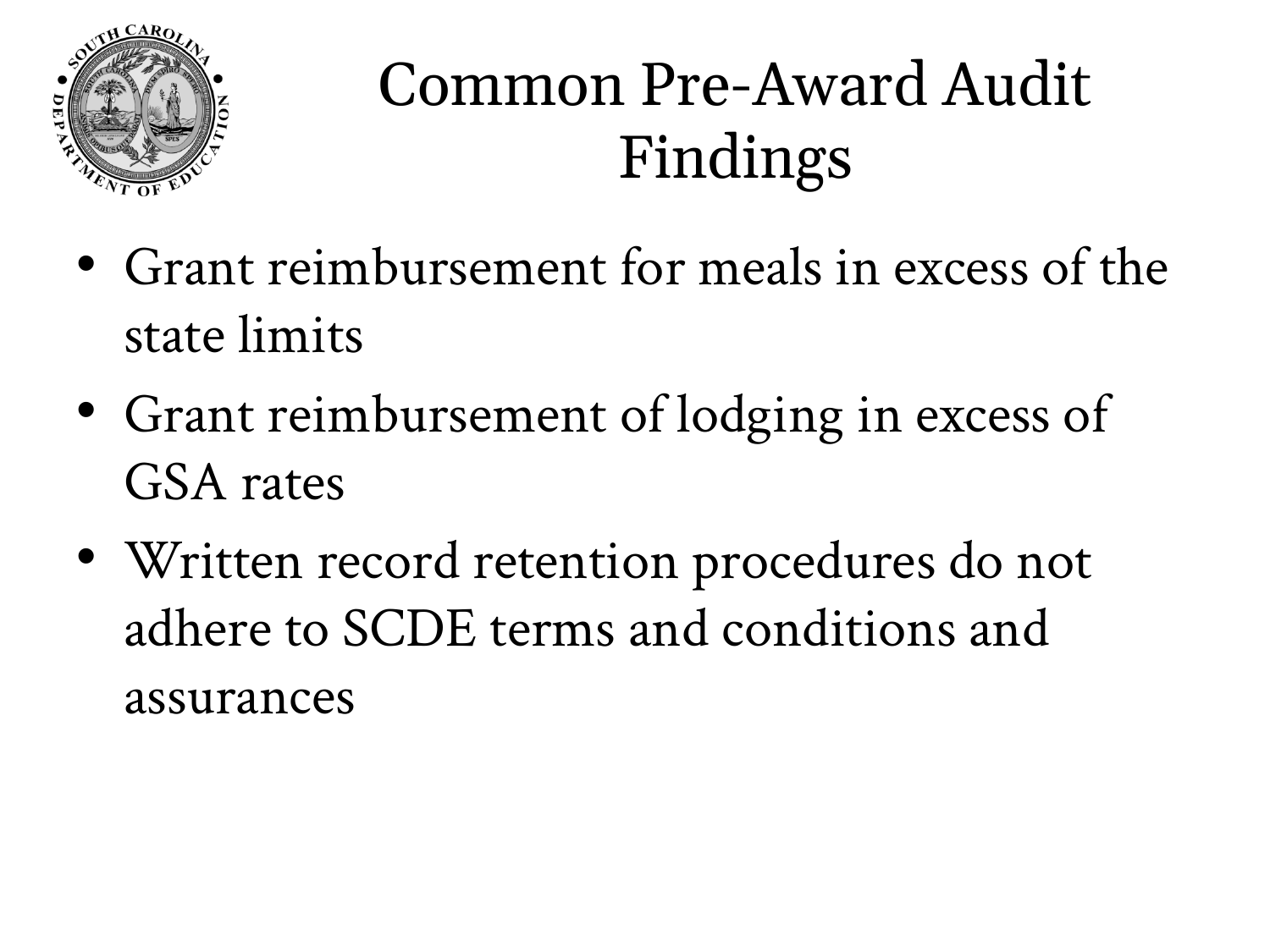

# Common Pre-Award Audit Findings
Grant reimbursement for meals in excess of the state limits
Grant reimbursement of lodging in excess of GSA rates
Written record retention procedures do not adhere to SCDE terms and conditions and assurances